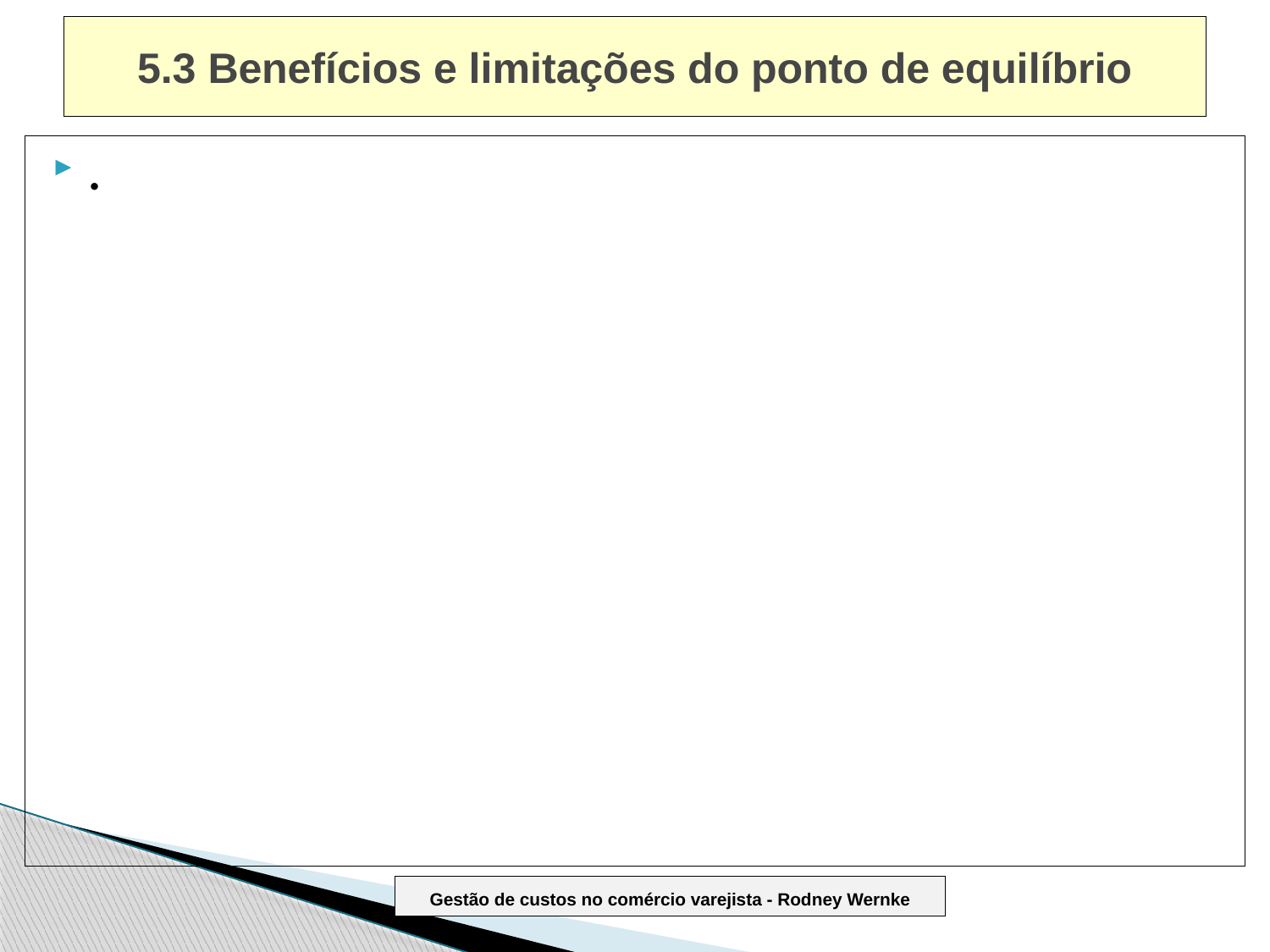

# 5.3 Benefícios e limitações do ponto de equilíbrio
.
Gestão de custos no comércio varejista - Rodney Wernke